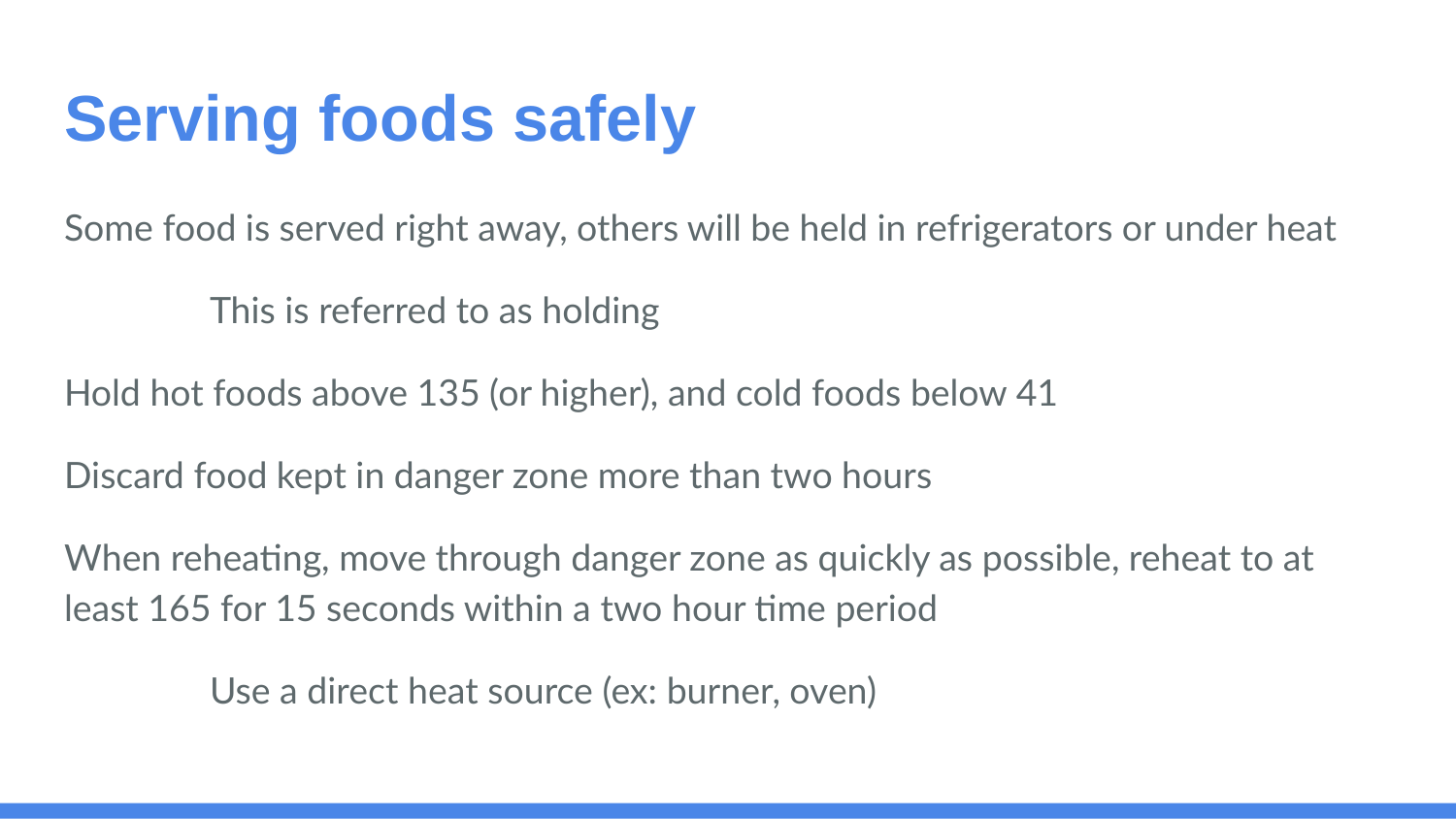

# Serving foods safely
Some food is served right away, others will be held in refrigerators or under heat
	This is referred to as holding
Hold hot foods above 135 (or higher), and cold foods below 41
Discard food kept in danger zone more than two hours
When reheating, move through danger zone as quickly as possible, reheat to at least 165 for 15 seconds within a two hour time period
	Use a direct heat source (ex: burner, oven)